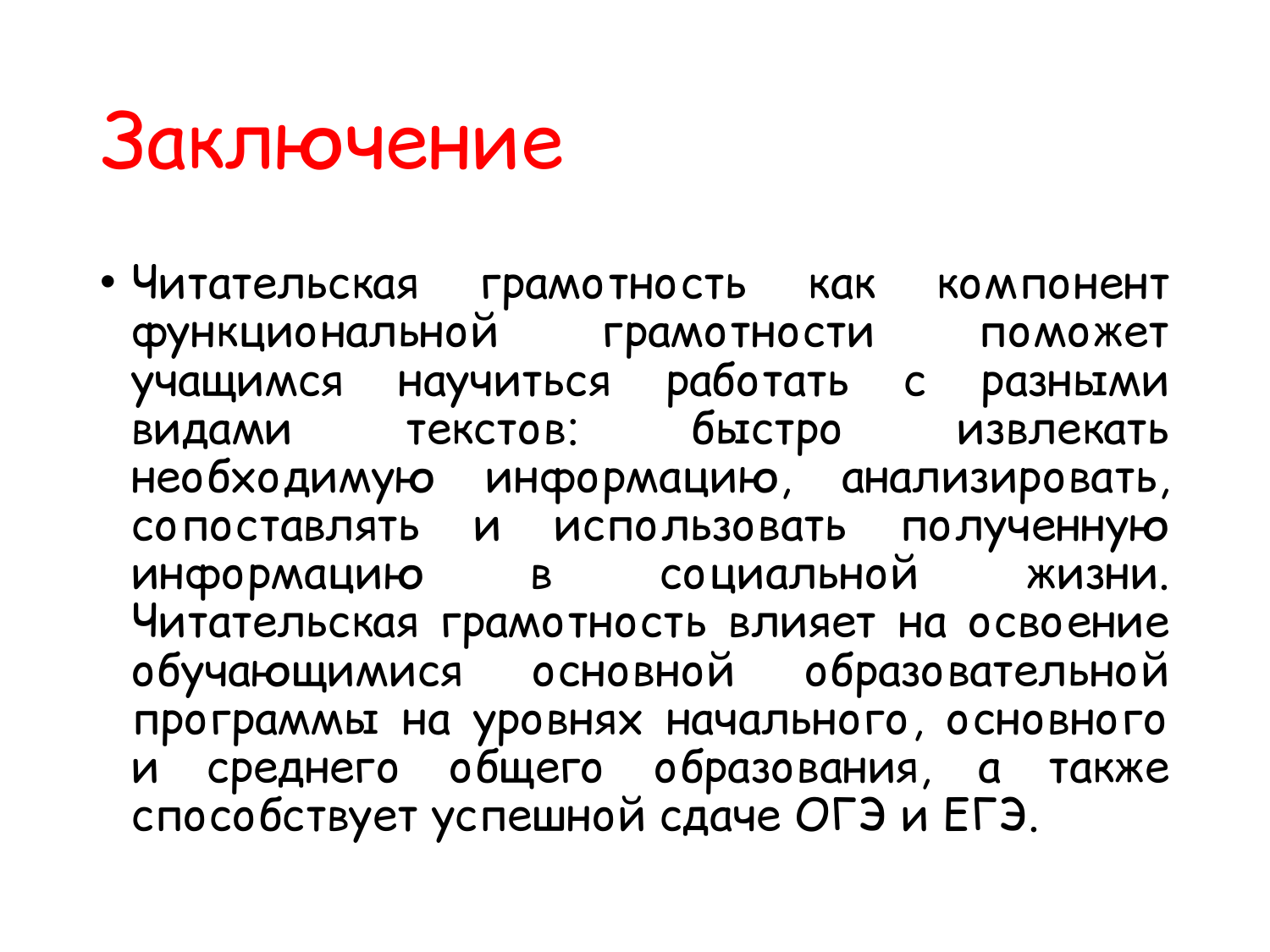

# Заключение
Читательская грамотность как компонент функциональной грамотности поможет учащимся научиться работать с разными видами текстов: быстро извлекать необходимую информацию, анализировать, сопоставлять и использовать полученную информацию в социальной жизни. Читательская грамотность влияет на освоение обучающимися основной образовательной программы на уровнях начального, основного и среднего общего образования, а также способствует успешной сдаче ОГЭ и ЕГЭ.